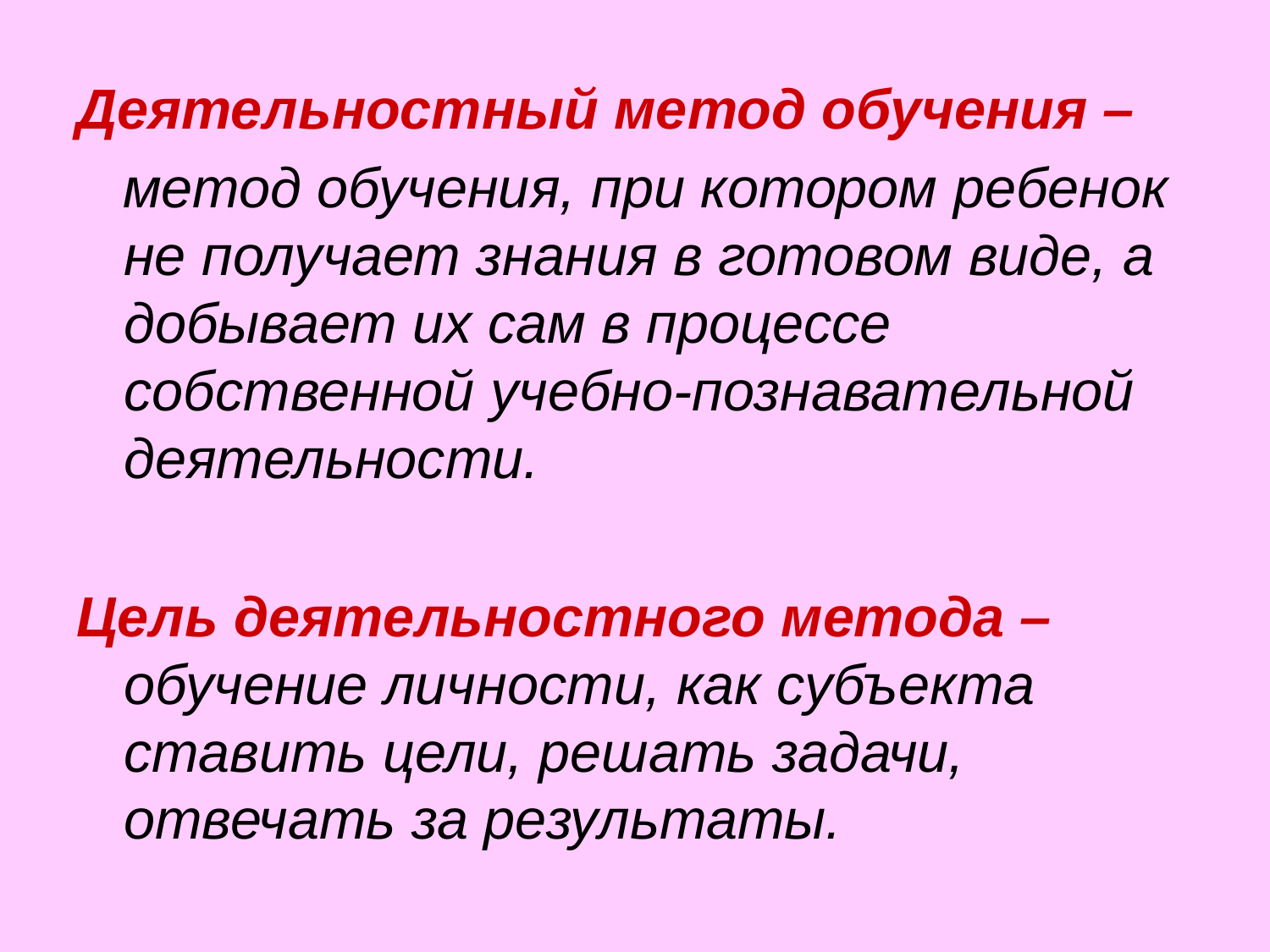

Деятельностный метод обучения –
   метод обучения, при котором ребенок не получает знания в готовом виде, а добывает их сам в процессе собственной учебно-познавательной деятельности.

Цель деятельностного метода – обучение личности, как субъекта ставить цели, решать задачи, отвечать за результаты.